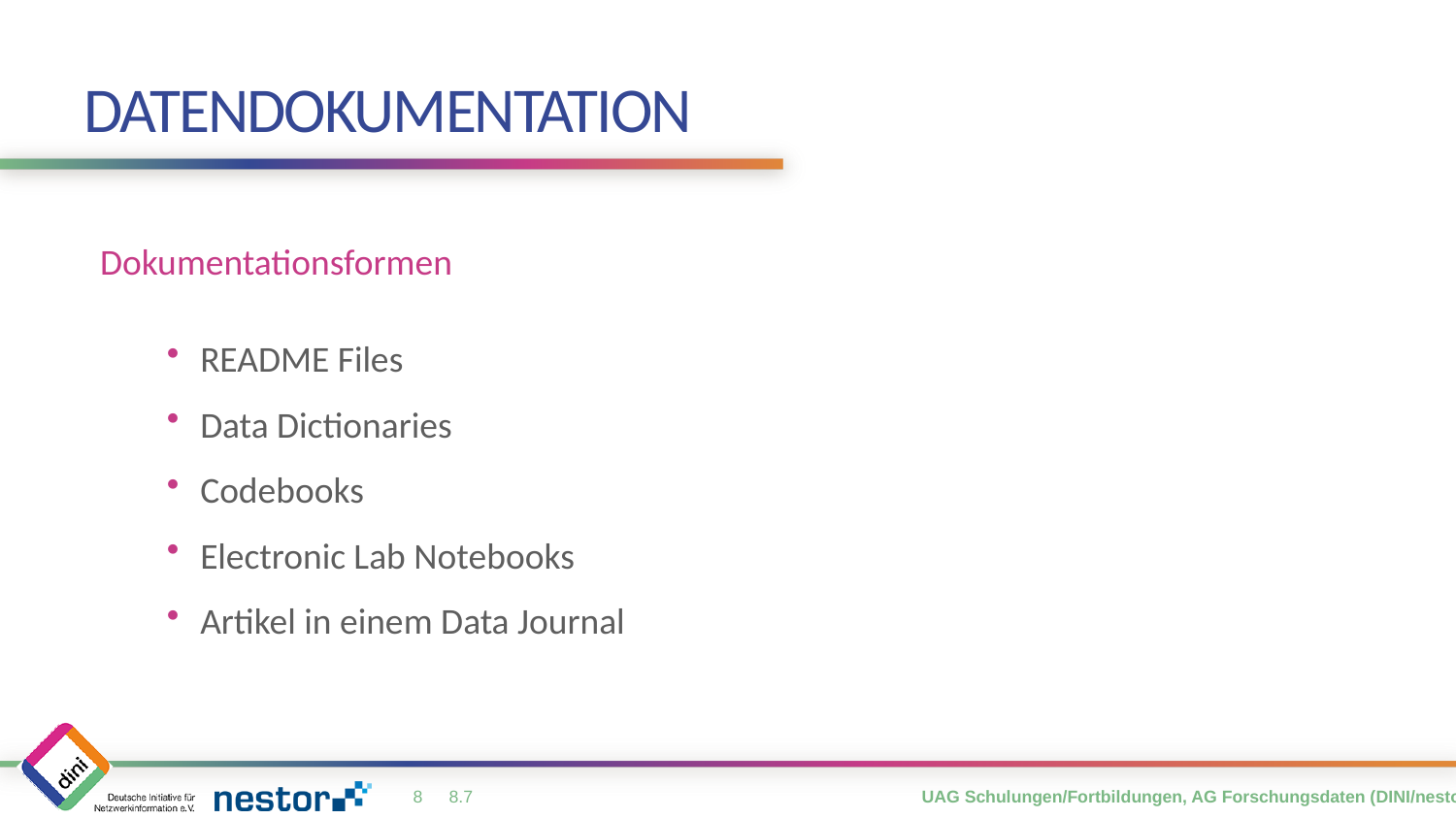

# Datendokumentation
Dokumentationsformen
README Files
Data Dictionaries
Codebooks
Electronic Lab Notebooks
Artikel in einem Data Journal

8
8.7